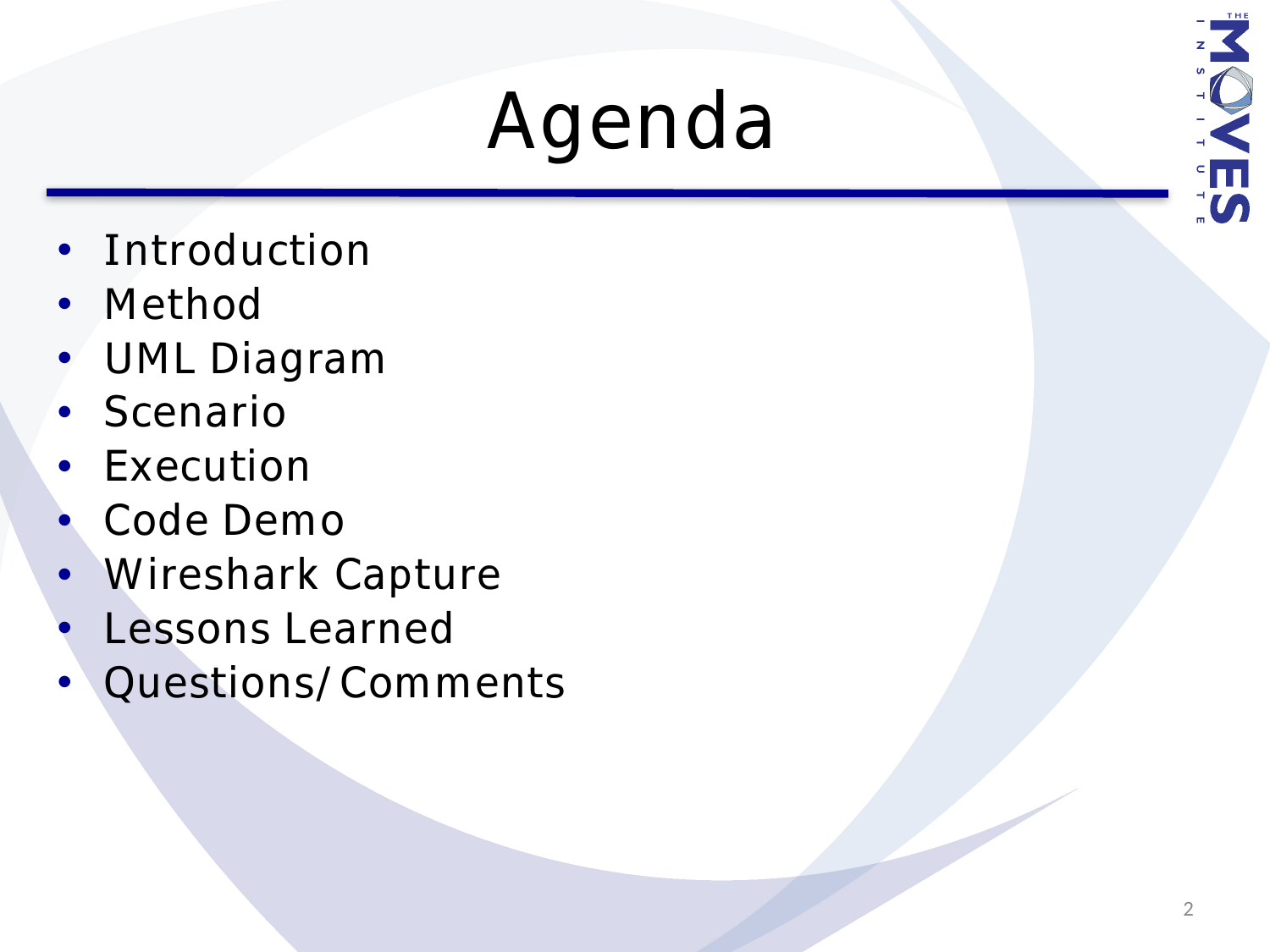

# Agenda
Introduction
Method
UML Diagram
Scenario
Execution
Code Demo
Wireshark Capture
Lessons Learned
Questions/Comments

2